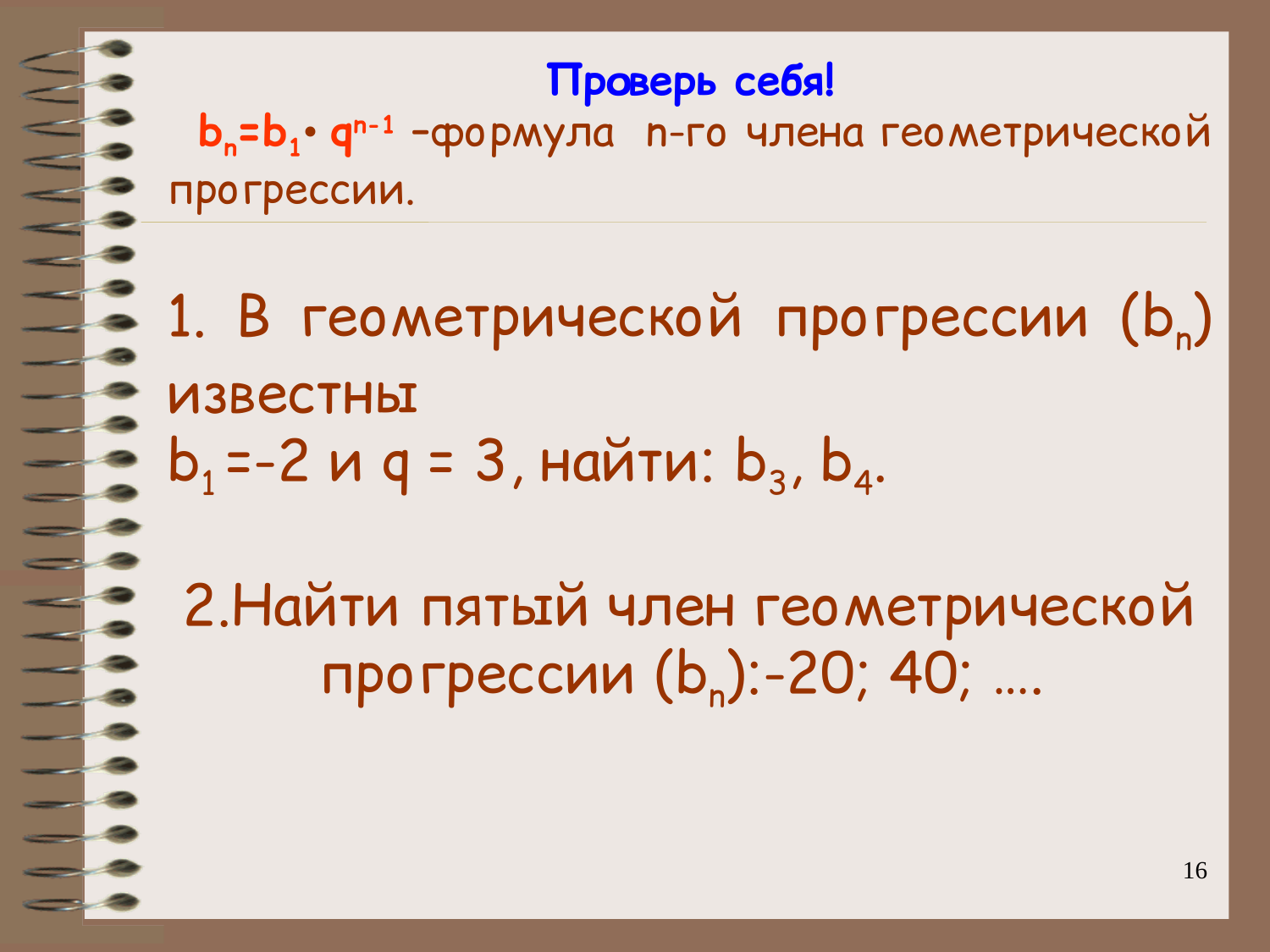

Проверь себя!
  bn=b1• qn-1 –формула  n-го члена геометрической прогрессии.

1. В геометрической прогрессии (bn) известны
b1 =-2 и q = 3, найти: b3, b4.

2.Найти пятый член геометрической прогрессии (bn):-20; 40; ….
16